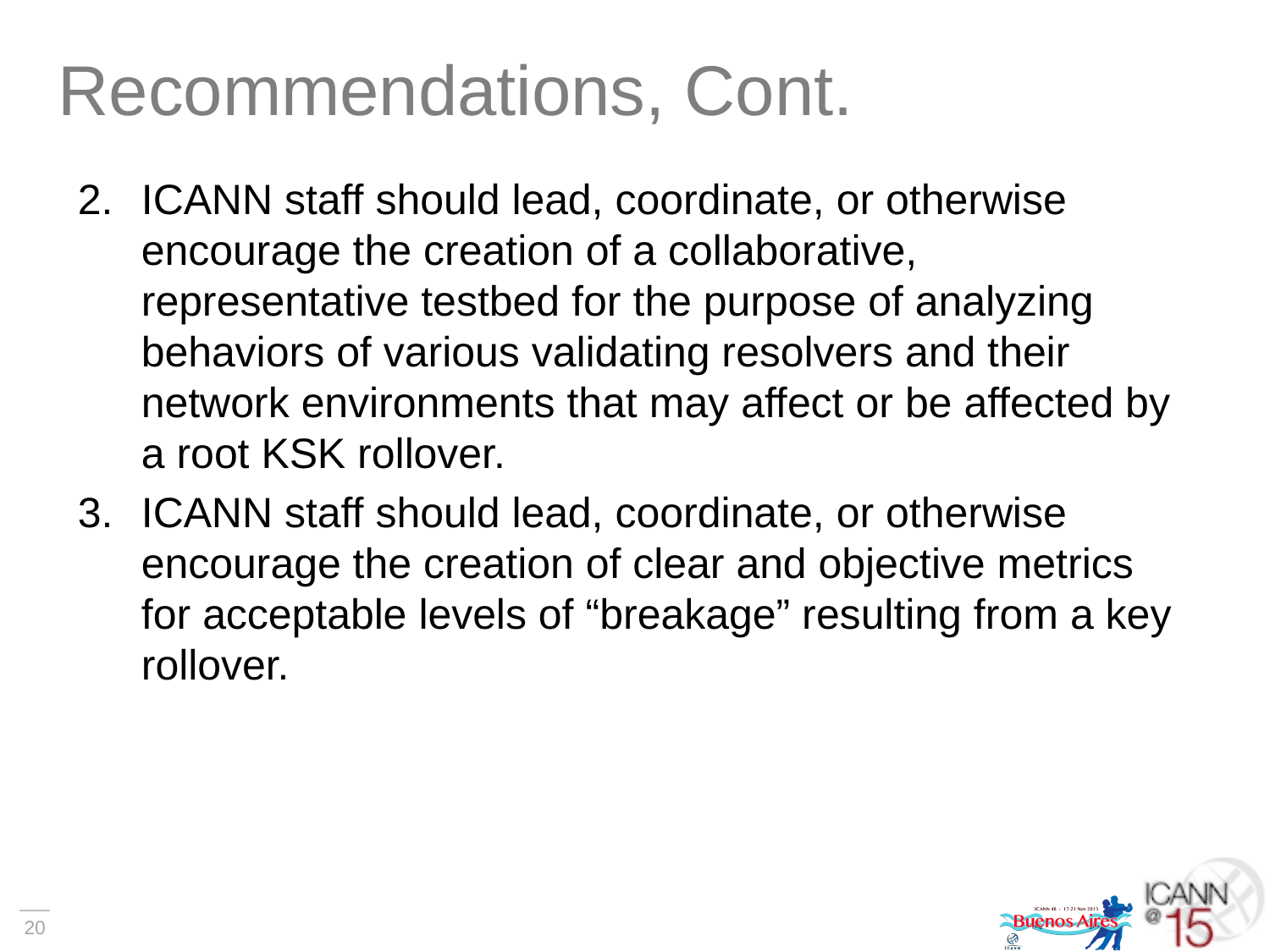

# Recommendations, Cont.
ICANN staff should lead, coordinate, or otherwise encourage the creation of a collaborative, representative testbed for the purpose of analyzing behaviors of various validating resolvers and their network environments that may affect or be affected by a root KSK rollover.
ICANN staff should lead, coordinate, or otherwise encourage the creation of clear and objective metrics for acceptable levels of “breakage” resulting from a key rollover.